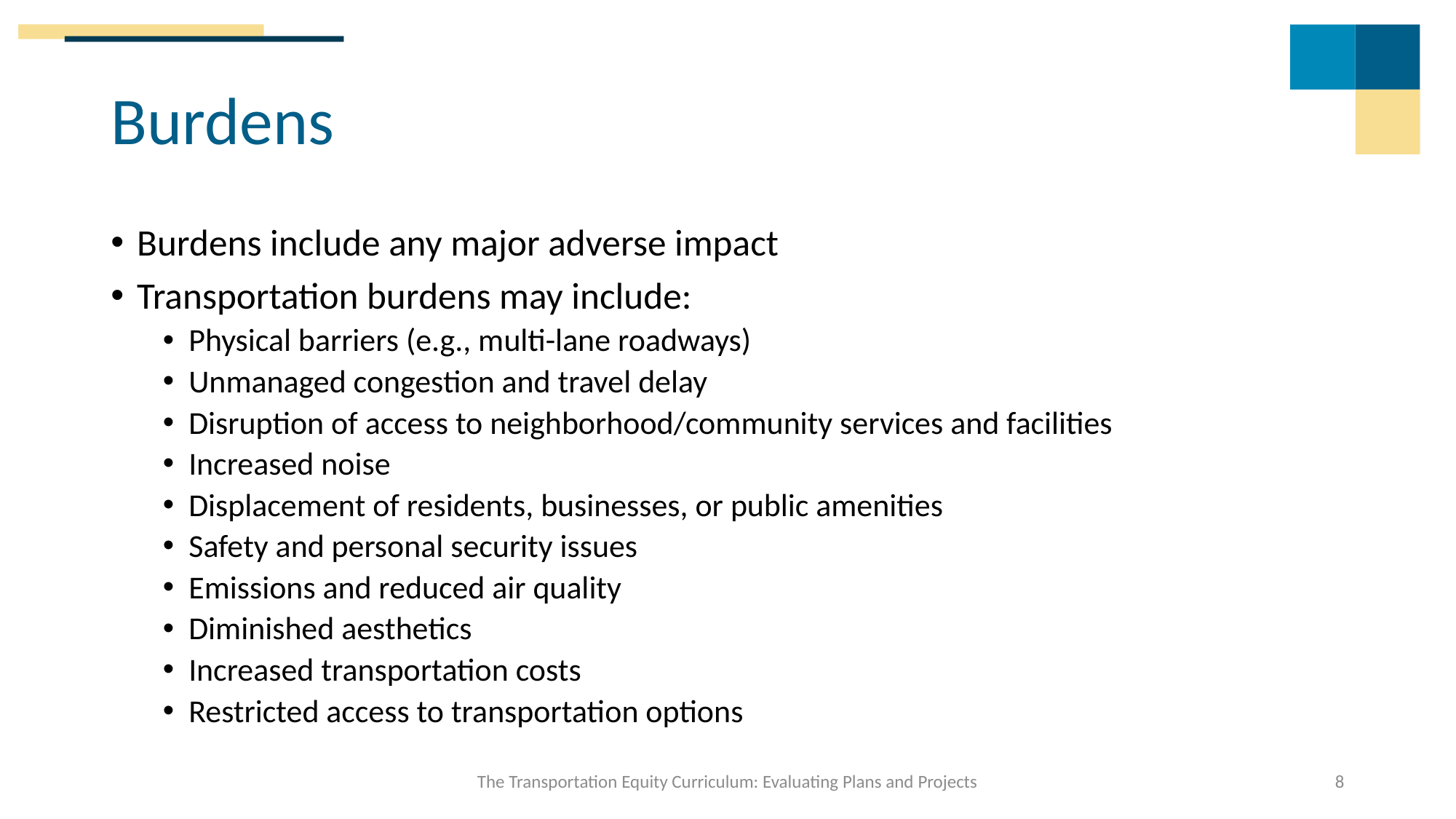

# Burdens
Burdens include any major adverse impact
Transportation burdens may include:
Physical barriers (e.g., multi-lane roadways)
Unmanaged congestion and travel delay
Disruption of access to neighborhood/community services and facilities
Increased noise
Displacement of residents, businesses, or public amenities
Safety and personal security issues
Emissions and reduced air quality
Diminished aesthetics
Increased transportation costs
Restricted access to transportation options
The Transportation Equity Curriculum: Evaluating Plans and Projects
8